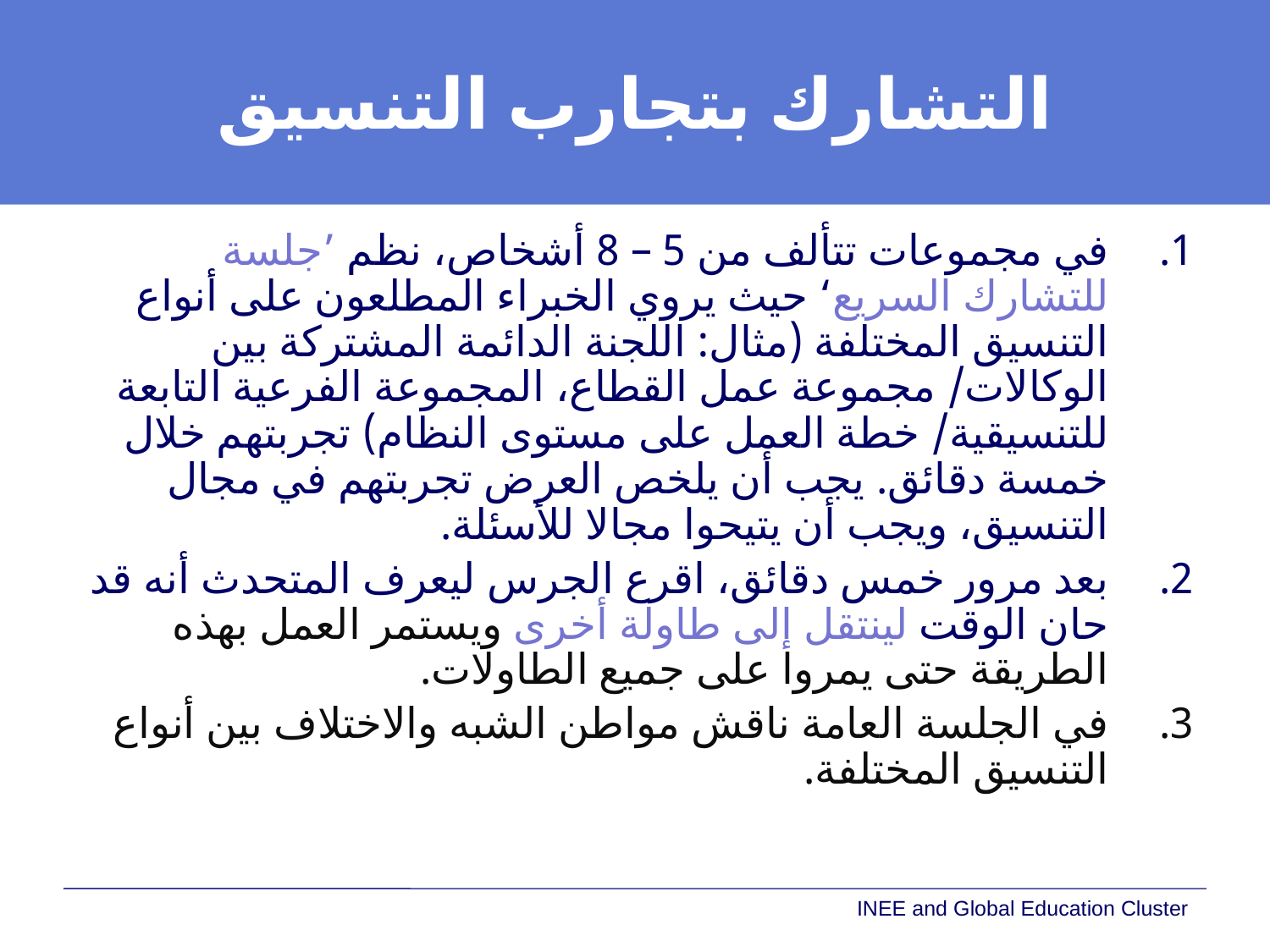

# التشارك بتجارب التنسيق
في مجموعات تتألف من 5 – 8 أشخاص، نظم ’جلسة للتشارك السريع‘ حيث يروي الخبراء المطلعون على أنواع التنسيق المختلفة (مثال: اللجنة الدائمة المشتركة بين الوكالات/ مجموعة عمل القطاع، المجموعة الفرعية التابعة للتنسيقية/ خطة العمل على مستوى النظام) تجربتهم خلال خمسة دقائق. يجب أن يلخص العرض تجربتهم في مجال التنسيق، ويجب أن يتيحوا مجالا للأسئلة.
بعد مرور خمس دقائق، اقرع الجرس ليعرف المتحدث أنه قد حان الوقت لينتقل إلى طاولة أخرى ويستمر العمل بهذه الطريقة حتى يمروا على جميع الطاولات.
في الجلسة العامة ناقش مواطن الشبه والاختلاف بين أنواع التنسيق المختلفة.

INEE and Global Education Cluster